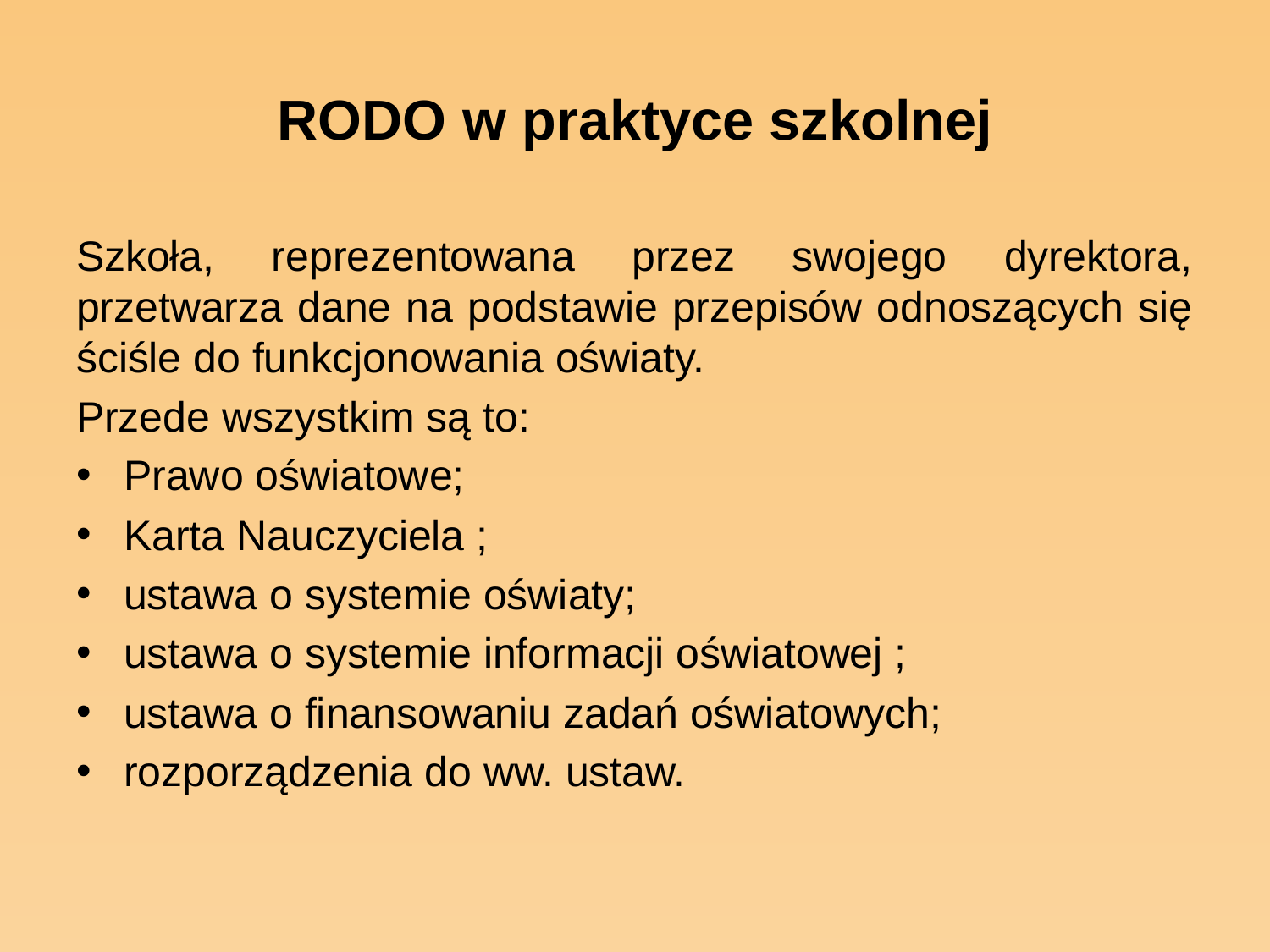

# RODO w praktyce szkolnej
Szkoła, reprezentowana przez swojego dyrektora, przetwarza dane na podstawie przepisów odnoszących się ściśle do funkcjonowania oświaty.
Przede wszystkim są to:
Prawo oświatowe;
Karta Nauczyciela ;
ustawa o systemie oświaty;
ustawa o systemie informacji oświatowej ;
ustawa o finansowaniu zadań oświatowych;
rozporządzenia do ww. ustaw.